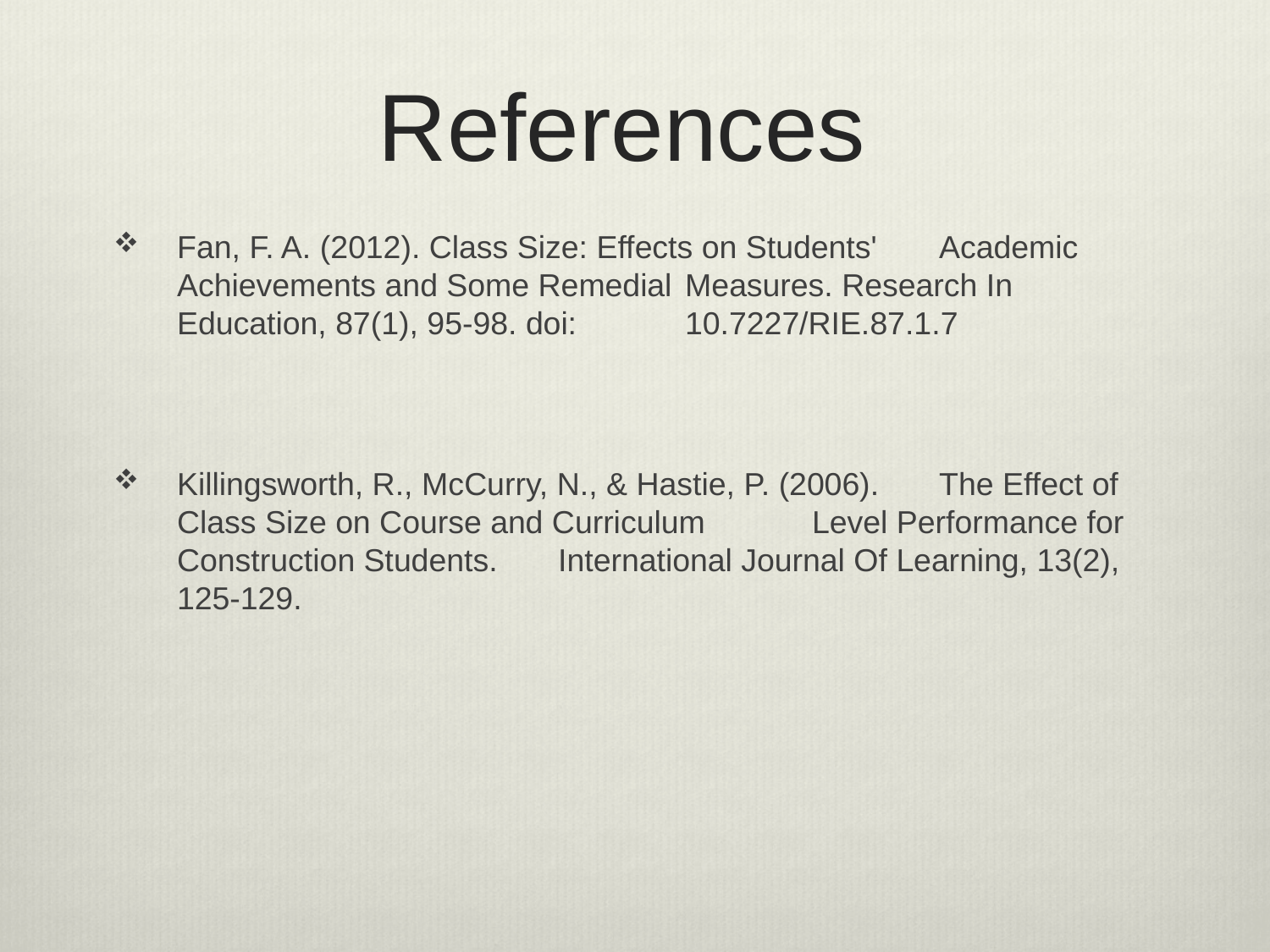

# References
Fan, F. A. (2012). Class Size: Effects on Students' 	Academic Achievements and Some Remedial 	Measures. Research In Education, 87(1), 95-98. doi:	10.7227/RIE.87.1.7

Killingsworth, R., McCurry, N., & Hastie, P. (2006). 	The Effect of Class Size on Course and Curriculum 	Level Performance for Construction Students. 	International Journal Of Learning, 13(2), 125-129.